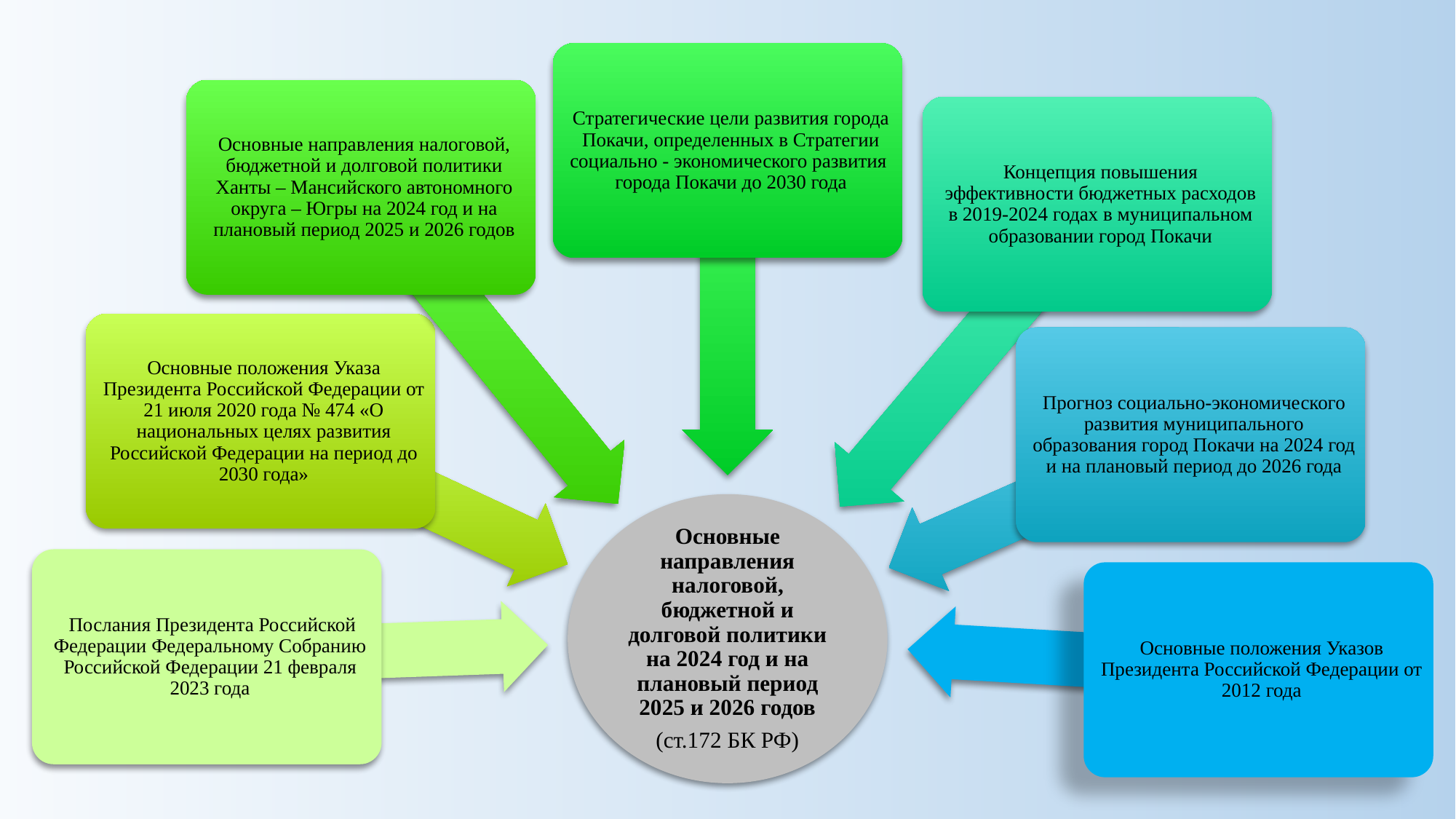

Основные направления налоговой, бюджетной и долговой политики на 2024 год и на плановый период 2025 и 2026 годов
(ст.172 БК РФ)
 Послания Президента Российской Федерации Федеральному Собранию Российской Федерации 21 февраля 2023 года
Основные положения Указа Президента Российской Федерации от 21 июля 2020 года № 474 «О национальных целях развития Российской Федерации на период до 2030 года»
Основные направления налоговой, бюджетной и долговой политики Ханты – Мансийского автономного округа – Югры на 2024 год и на плановый период 2025 и 2026 годов
Стратегические цели развития города Покачи, определенных в Стратегии социально - экономического развития  города Покачи до 2030 года
Концепция повышения эффективности бюджетных расходов в 2019-2024 годах в муниципальном образовании город Покачи
Прогноз социально-экономического развития муниципального образования город Покачи на 2024 год и на плановый период до 2026 года
Основные положения Указов Президента Российской Федерации от 2012 года